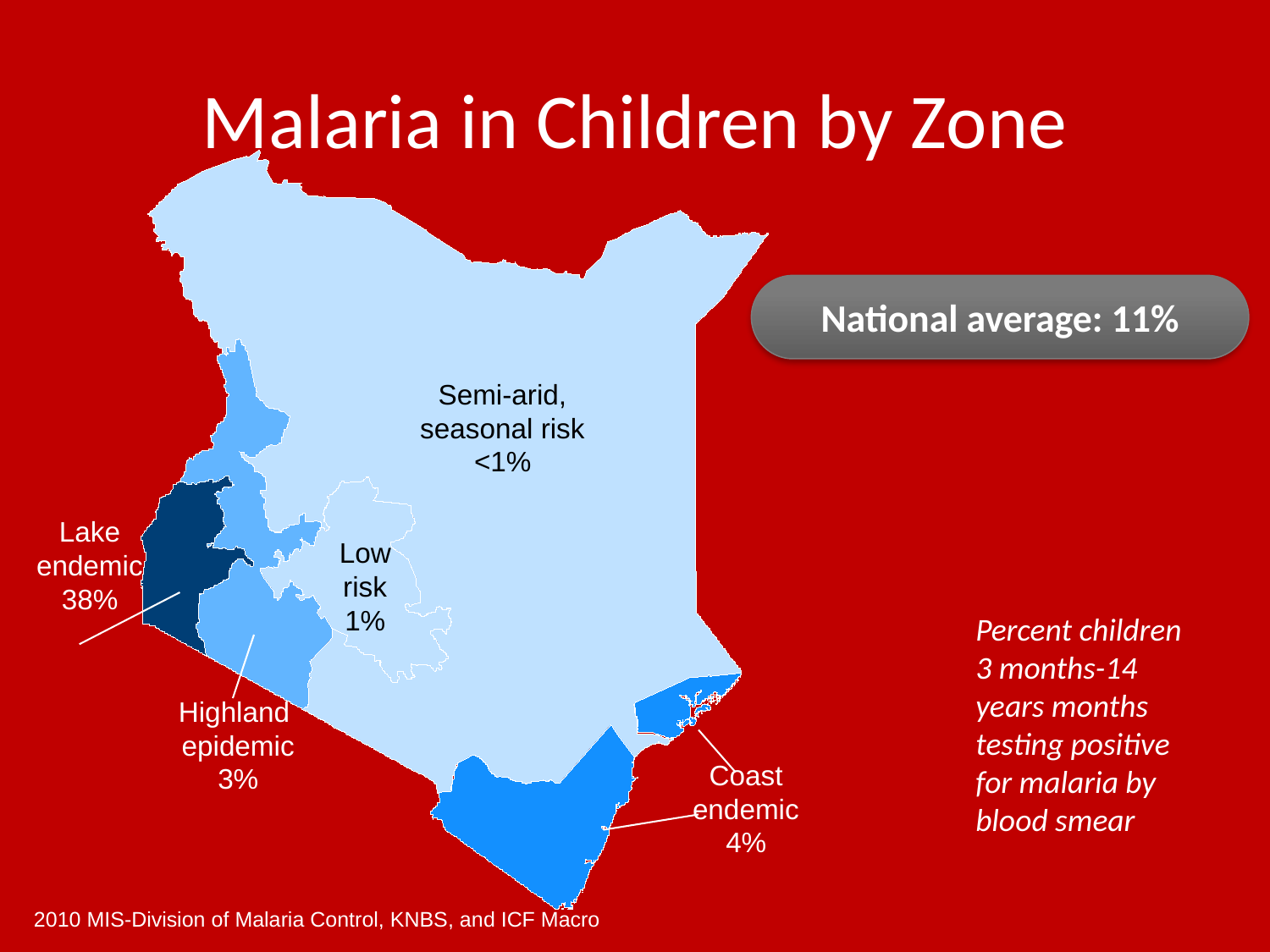

# Malaria in Children by Zone

National average: 11%
Semi-arid, seasonal risk
<1%
Lake
endemic
38%
Low
risk
1%
Percent children 3 months-14 years months testing positive for malaria by blood smear
Highland
epidemic
3%
Coast
endemic
4%
2010 MIS-Division of Malaria Control, KNBS, and ICF Macro